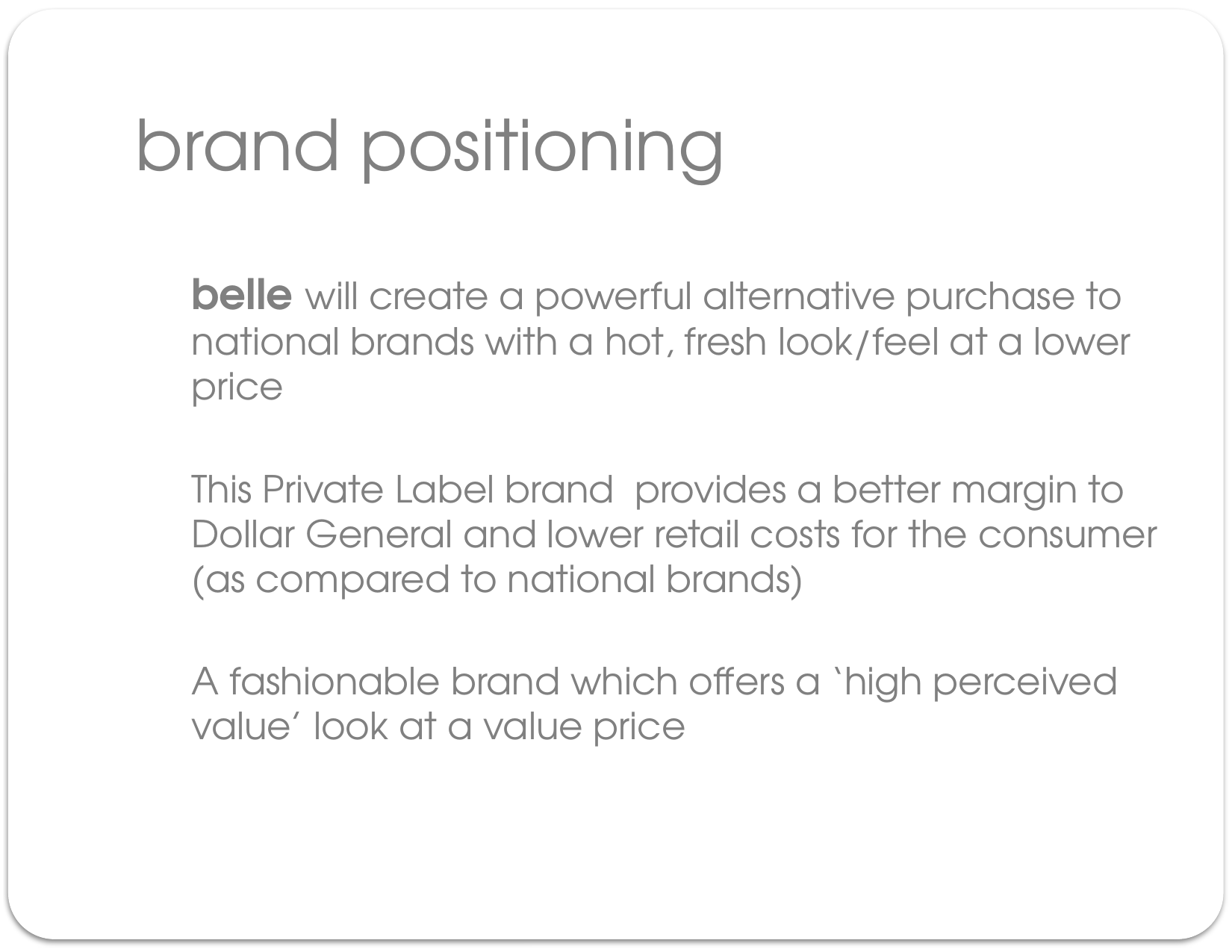

# brand positioning
belle will create a powerful alternative purchase to national brands with a hot, fresh look/feel at a lower price

This Private Label brand  provides a better margin to Dollar General and lower retail costs for the consumer (as compared to national brands)

A fashionable brand which offers a ‘high perceived value’ look at a value price